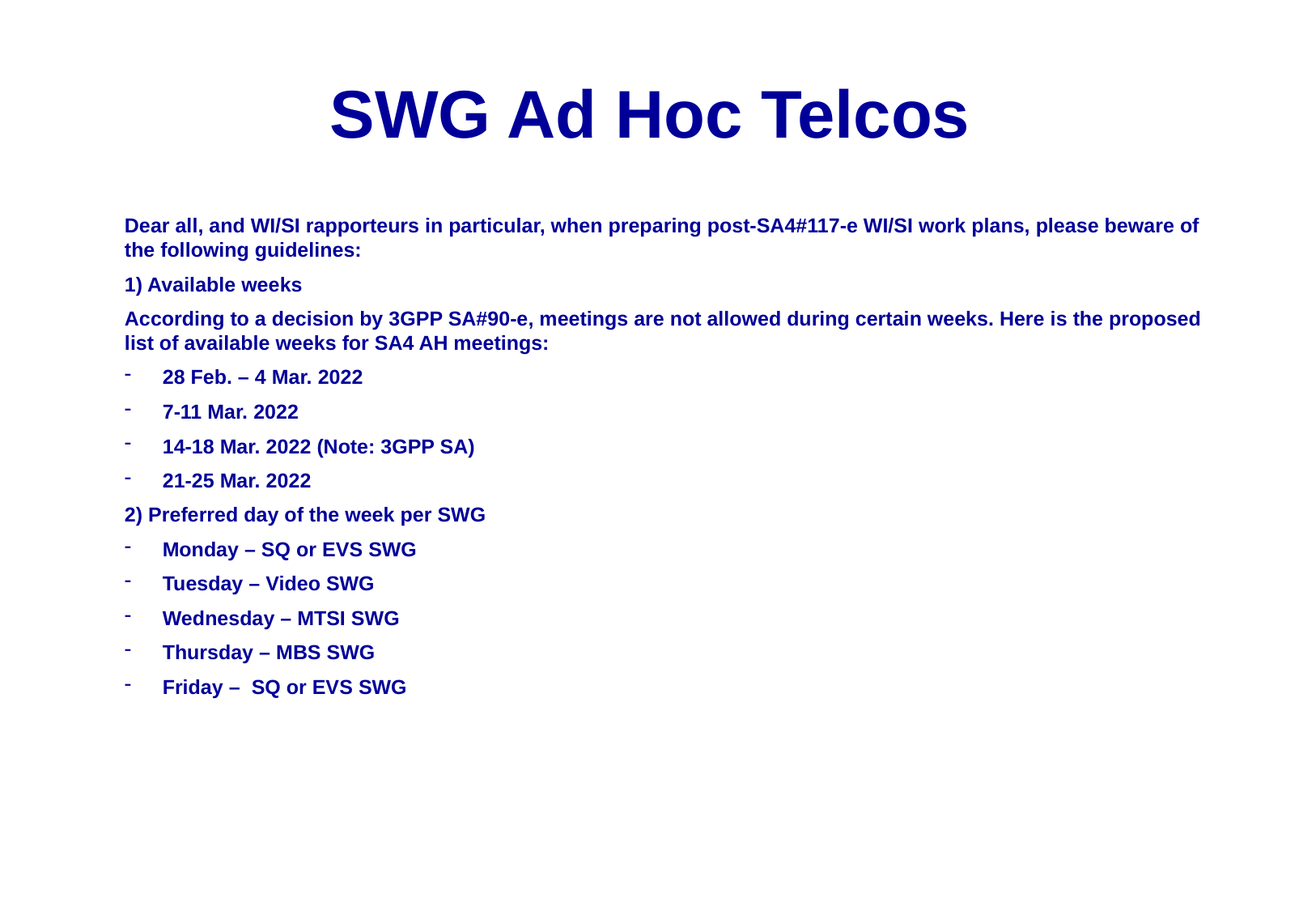

# SWG Ad Hoc Telcos

Dear all, and WI/SI rapporteurs in particular, when preparing post-SA4#117-e WI/SI work plans, please beware of the following guidelines:
1) Available weeks
According to a decision by 3GPP SA#90-e, meetings are not allowed during certain weeks. Here is the proposed list of available weeks for SA4 AH meetings:
28 Feb. – 4 Mar. 2022
7-11 Mar. 2022
14-18 Mar. 2022 (Note: 3GPP SA)
21-25 Mar. 2022
2) Preferred day of the week per SWG
Monday – SQ or EVS SWG
Tuesday – Video SWG
Wednesday – MTSI SWG
Thursday – MBS SWG
Friday –  SQ or EVS SWG